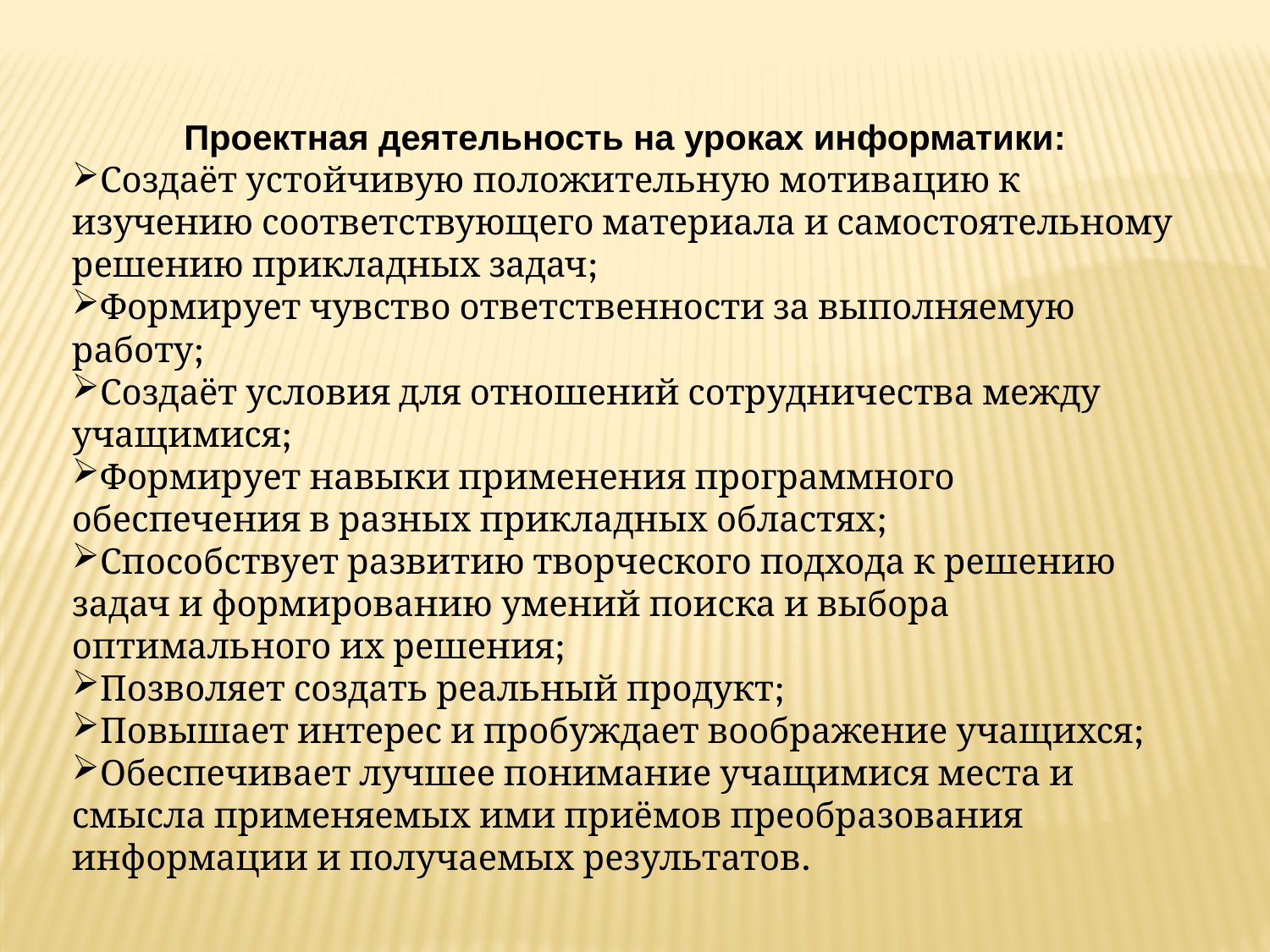

Проектная деятельность на уроках информатики:
Создаёт устойчивую положительную мотивацию к изучению соответствующего материала и самостоятельному решению прикладных задач;
Формирует чувство ответственности за выполняемую работу;
Создаёт условия для отношений сотрудничества между учащимися;
Формирует навыки применения программного обеспечения в разных прикладных областях;
Способствует развитию творческого подхода к решению задач и формированию умений поиска и выбора оптимального их решения;
Позволяет создать реальный продукт;
Повышает интерес и пробуждает воображение учащихся;
Обеспечивает лучшее понимание учащимися места и смысла применяемых ими приёмов преобразования информации и получаемых результатов.